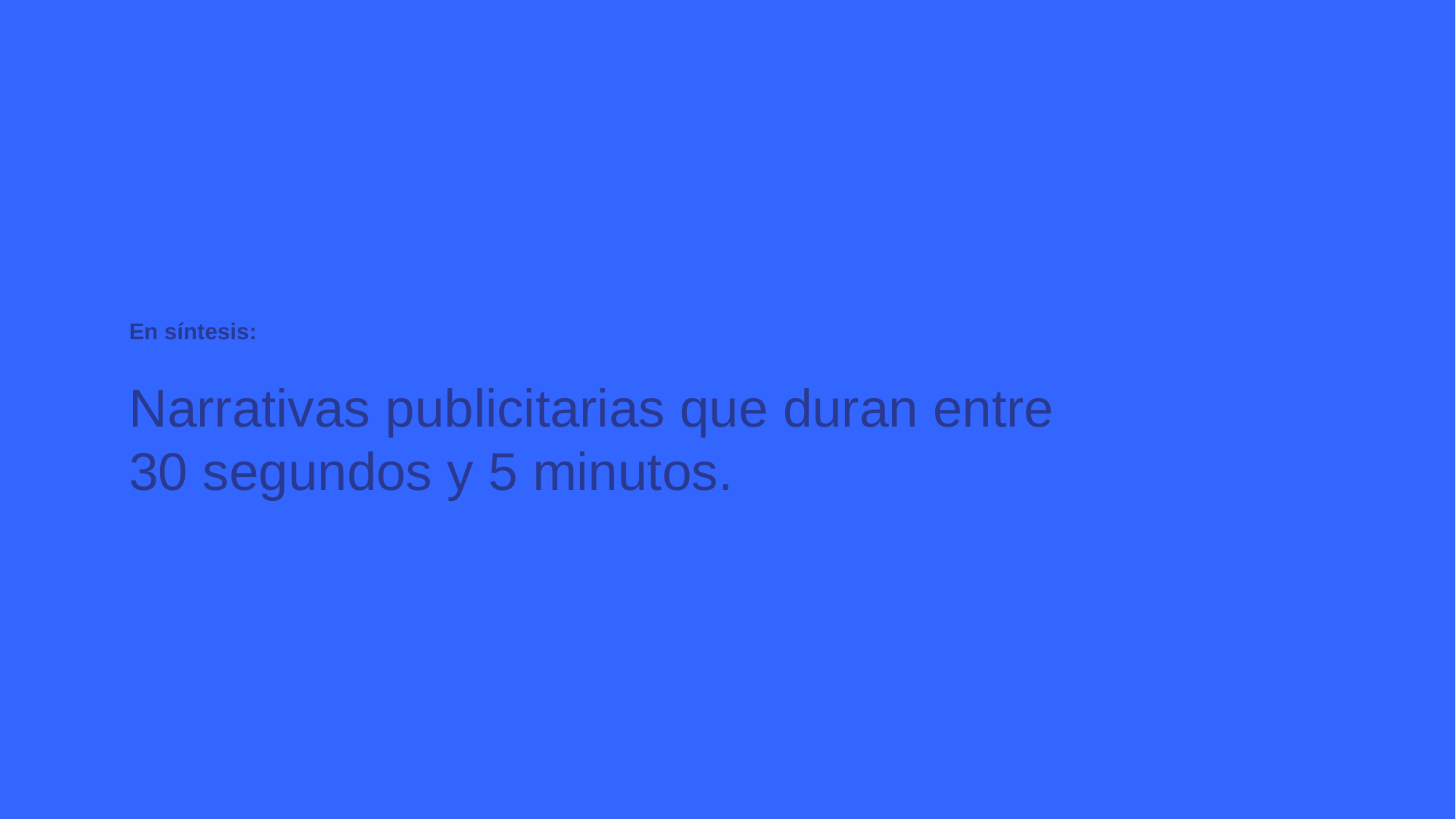

En síntesis:
Narrativas publicitarias que duran entre
30 segundos y 5 minutos.